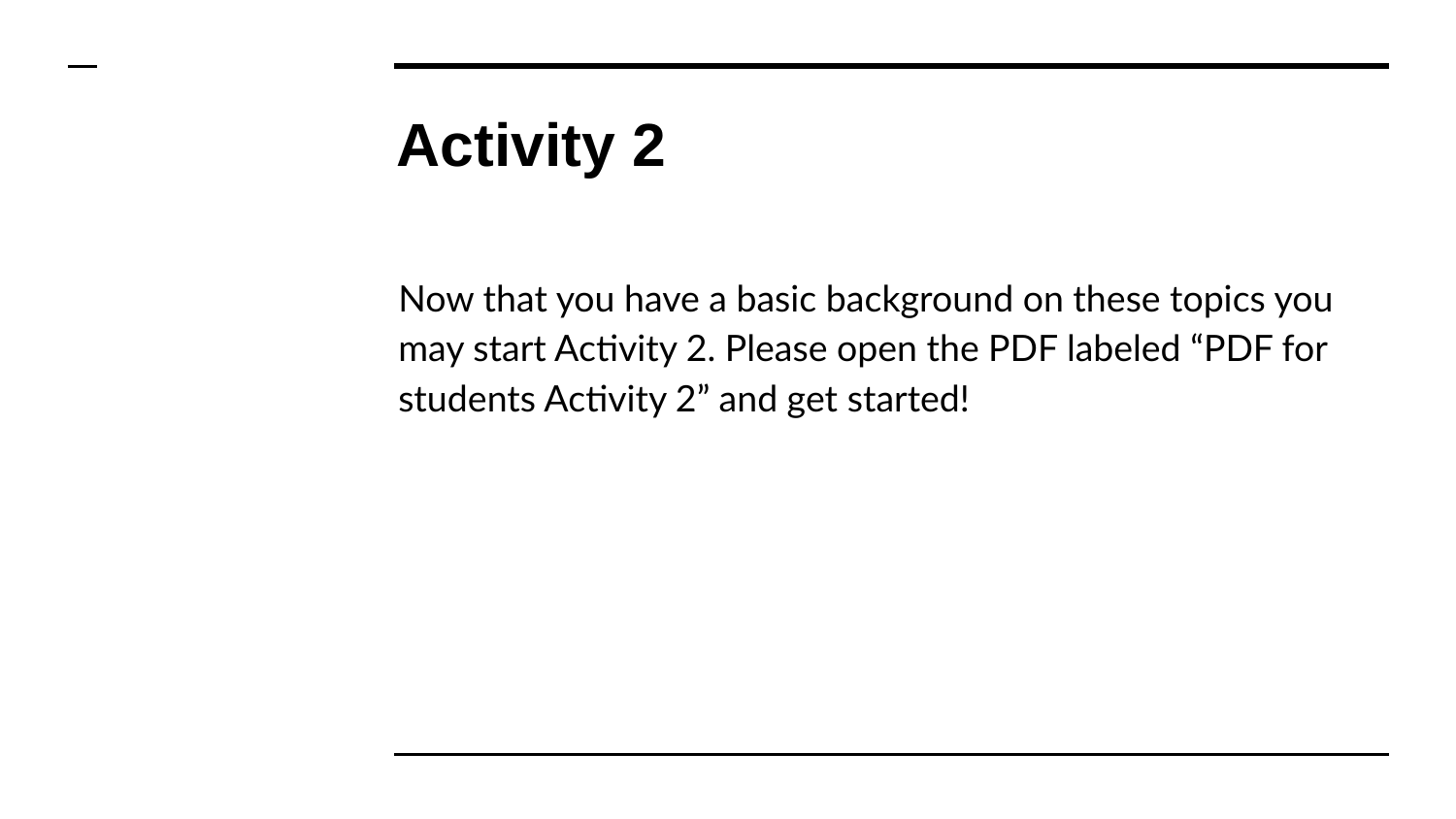

# Activity 2
Now that you have a basic background on these topics you may start Activity 2. Please open the PDF labeled “PDF for students Activity 2” and get started!